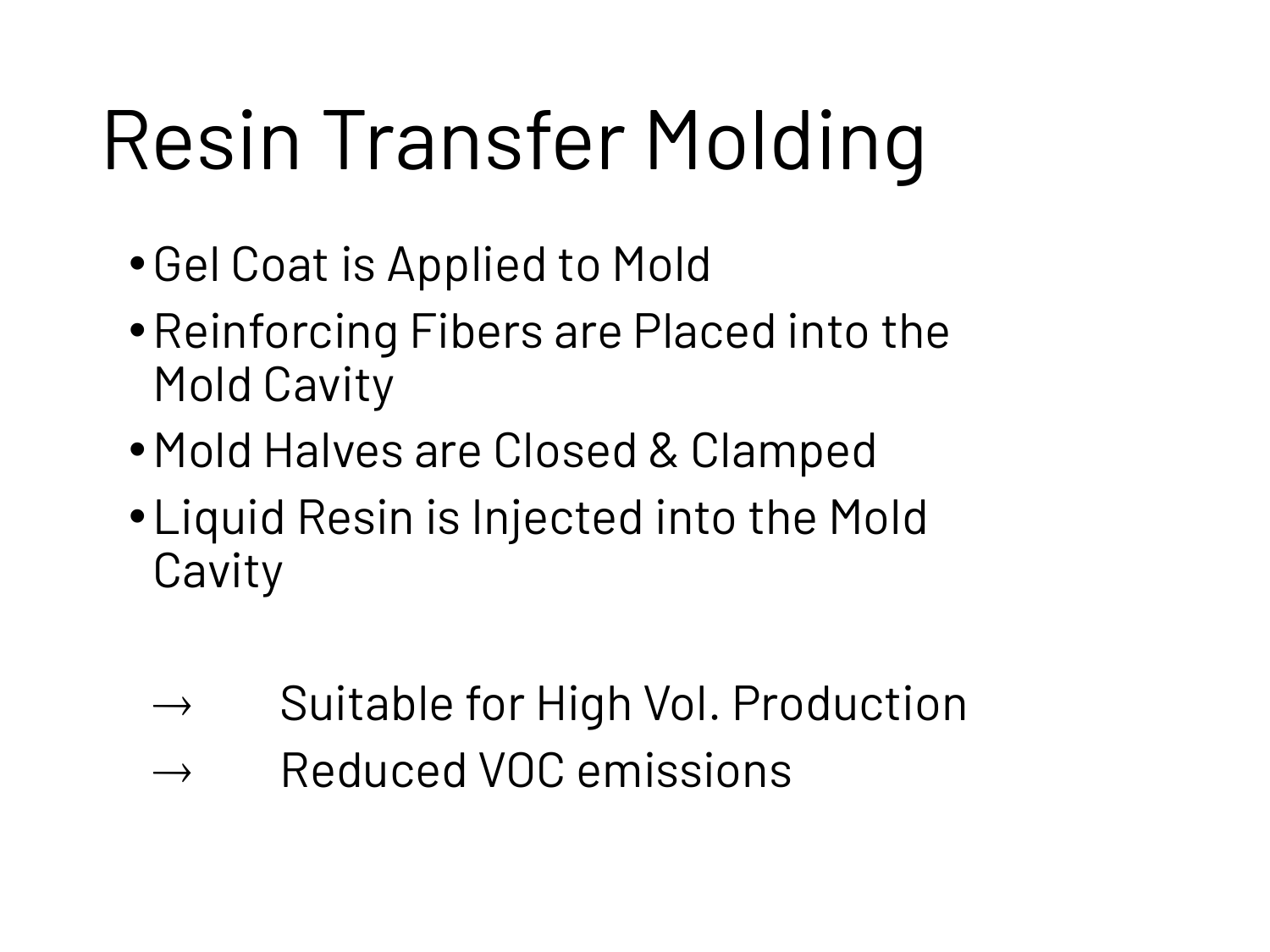

# Resin Transfer Molding
Gel Coat is Applied to Mold
Reinforcing Fibers are Placed into the Mold Cavity
Mold Halves are Closed & Clamped
Liquid Resin is Injected into the Mold Cavity

	→	Suitable for High Vol. Production
	→	Reduced VOC emissions